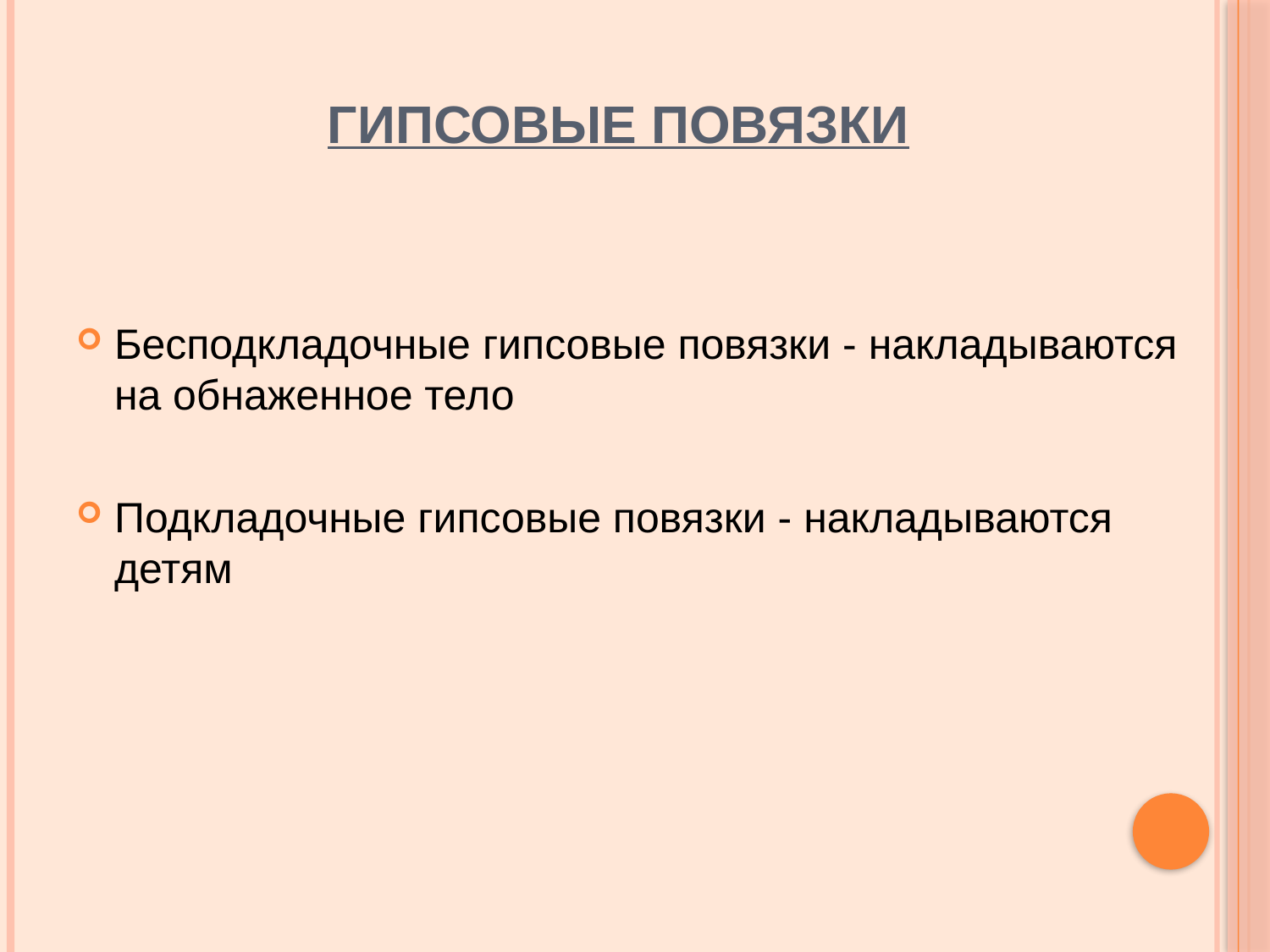

# Гипсовые повязки

Бесподкладочные гипсовые повязки - накладываются на обнаженное тело

Подкладочные гипсовые повязки - накладываются детям